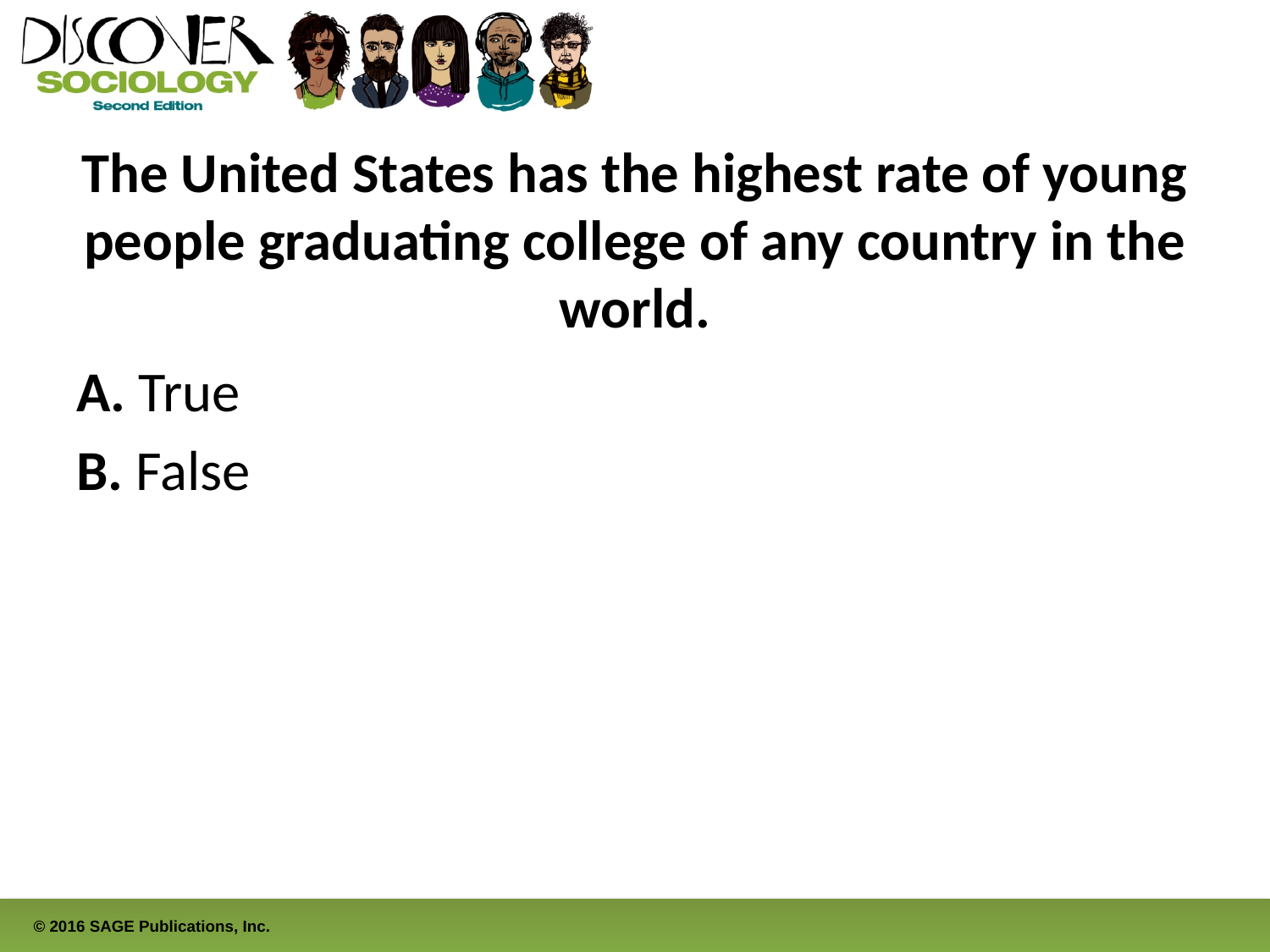

# The United States has the highest rate of young people graduating college of any country in the world.
A. True
B. False